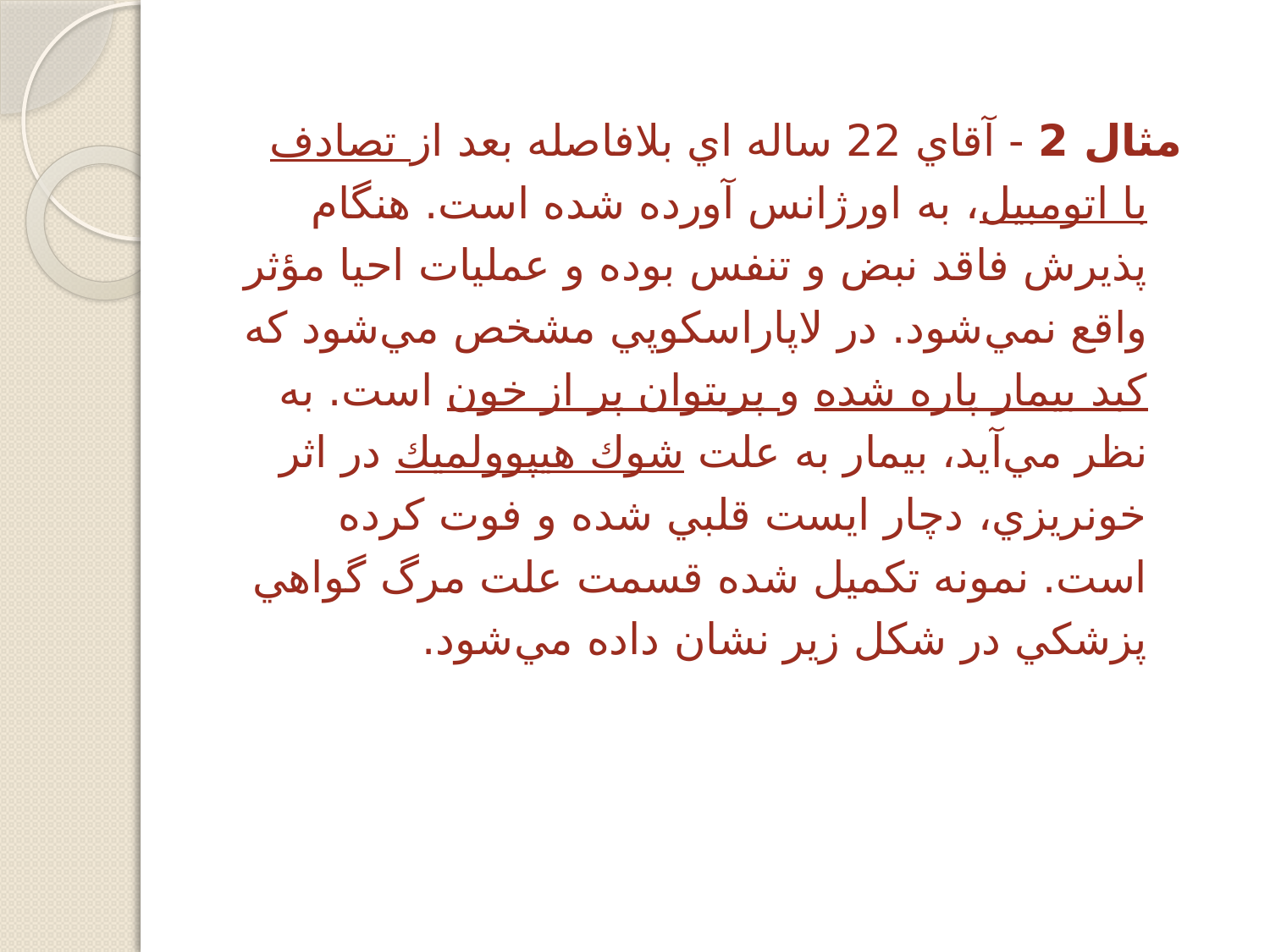

مثال 2 - آقاي 22 ساله اي بلافاصله بعد از تصادف با اتومبيل، به اورژانس آورده شده است. هنگام پذيرش فاقد نبض و تنفس بوده و عمليات احيا مؤثر واقع نمي‌شود. در لاپاراسكوپي مشخص مي‌شود كه كبد بيمار پاره شده و پريتوان پر از خون است. به نظر مي‌آيد، بيمار به علت شوك هيپوولميك در اثر خونريزي، دچار ايست قلبي شده و فوت كرده است. نمونه تكميل شده قسمت علت مرگ گواهي پزشكي در شكل زير نشان داده مي‌شود.